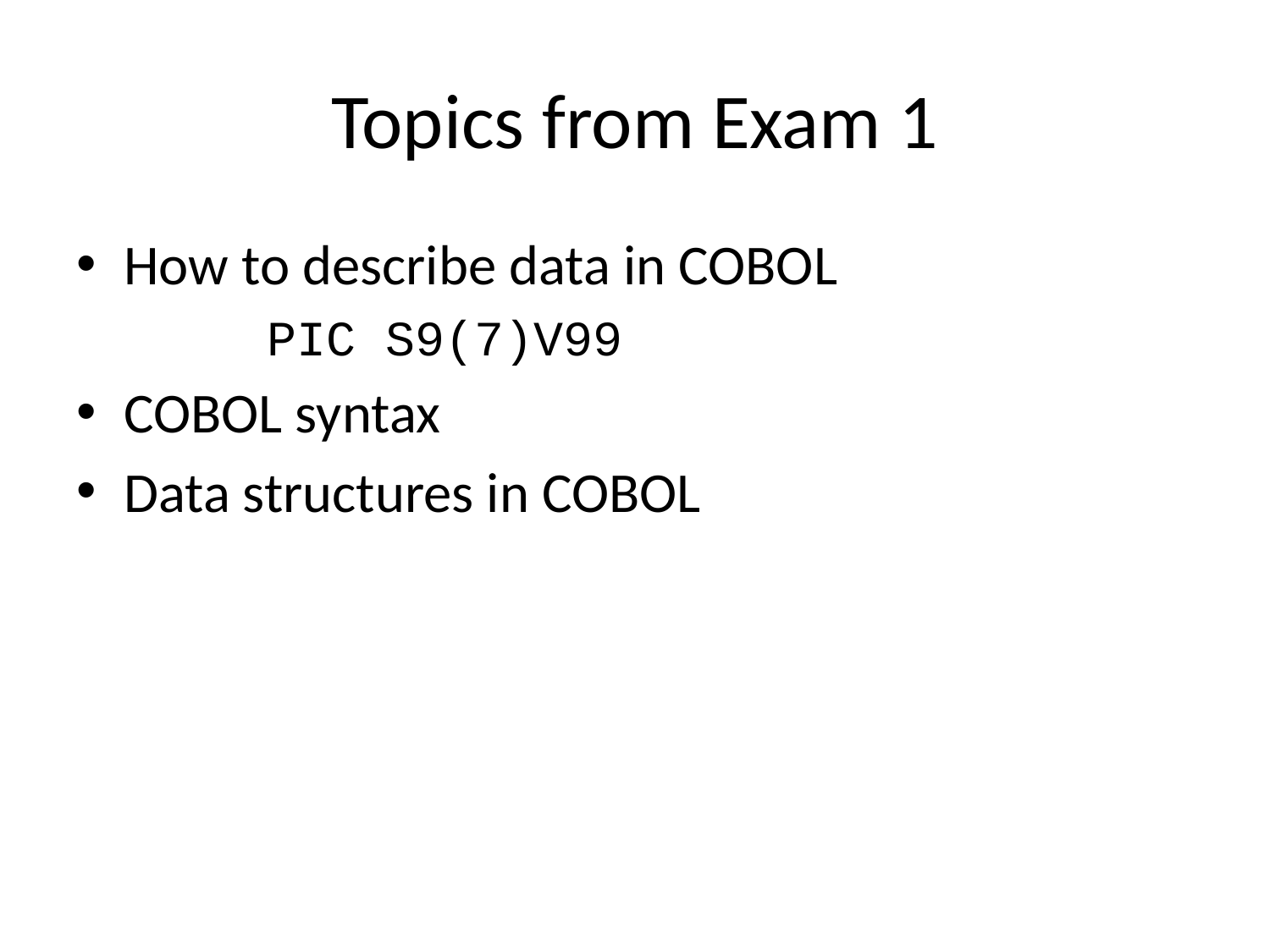

# Topics from Exam 1
How to describe data in COBOL
	PIC S9(7)V99
COBOL syntax
Data structures in COBOL